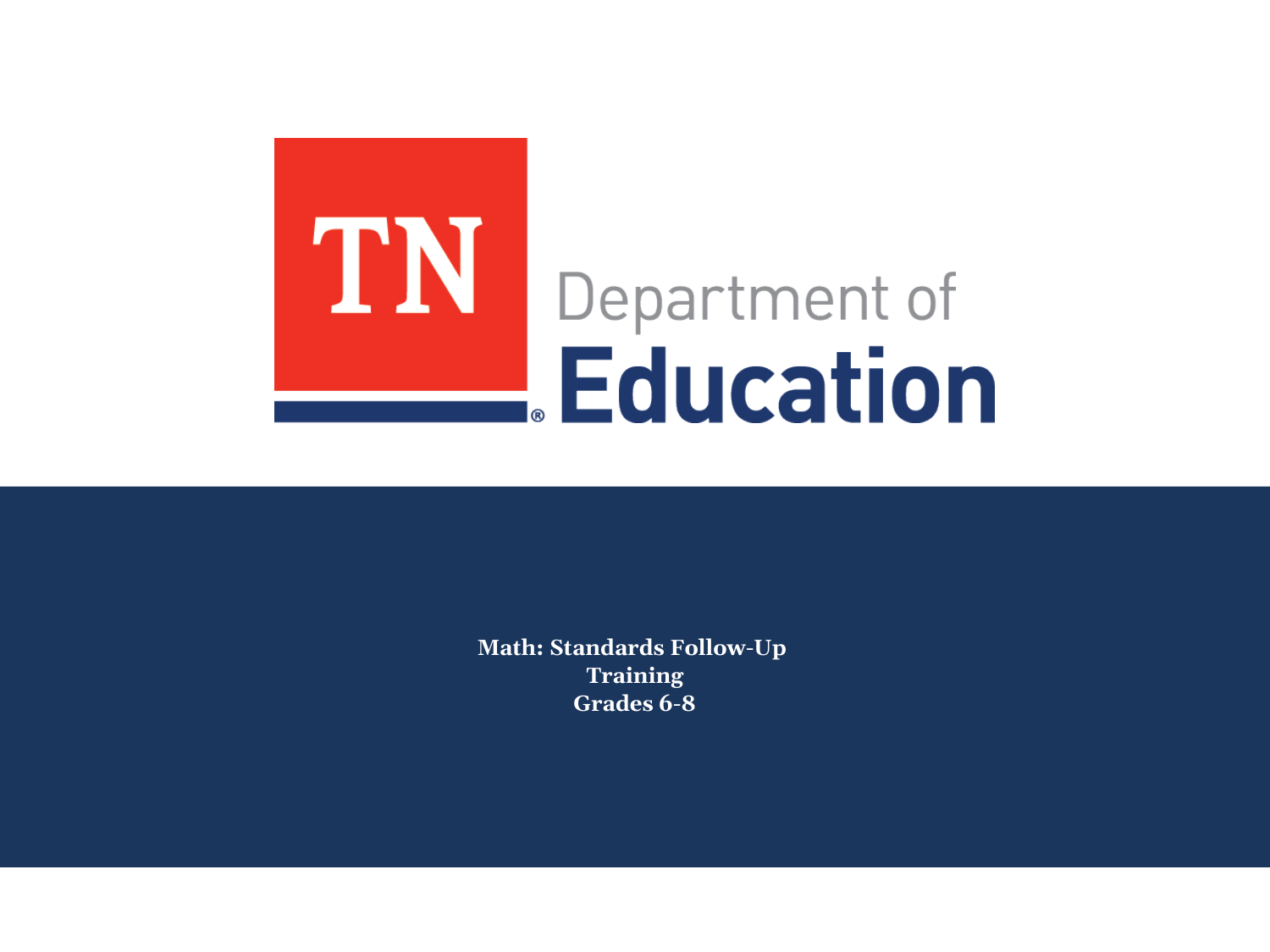

# Math: Standards Follow-Up Training Grades 6-8